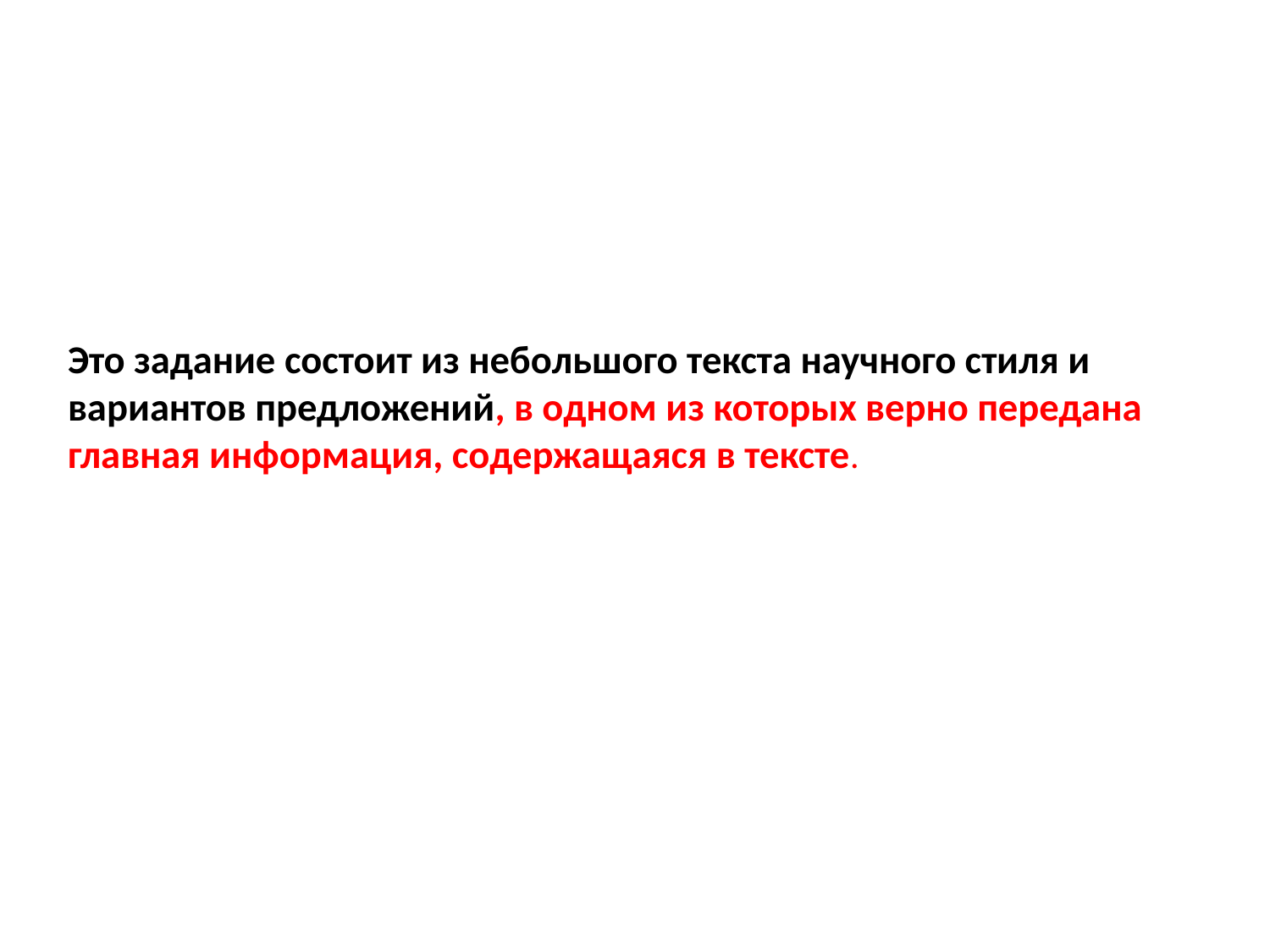

# Это задание состоит из небольшого текста научного стиля и вариантов предложений, в одном из которых верно передана главная информация, содержащаяся в тексте.